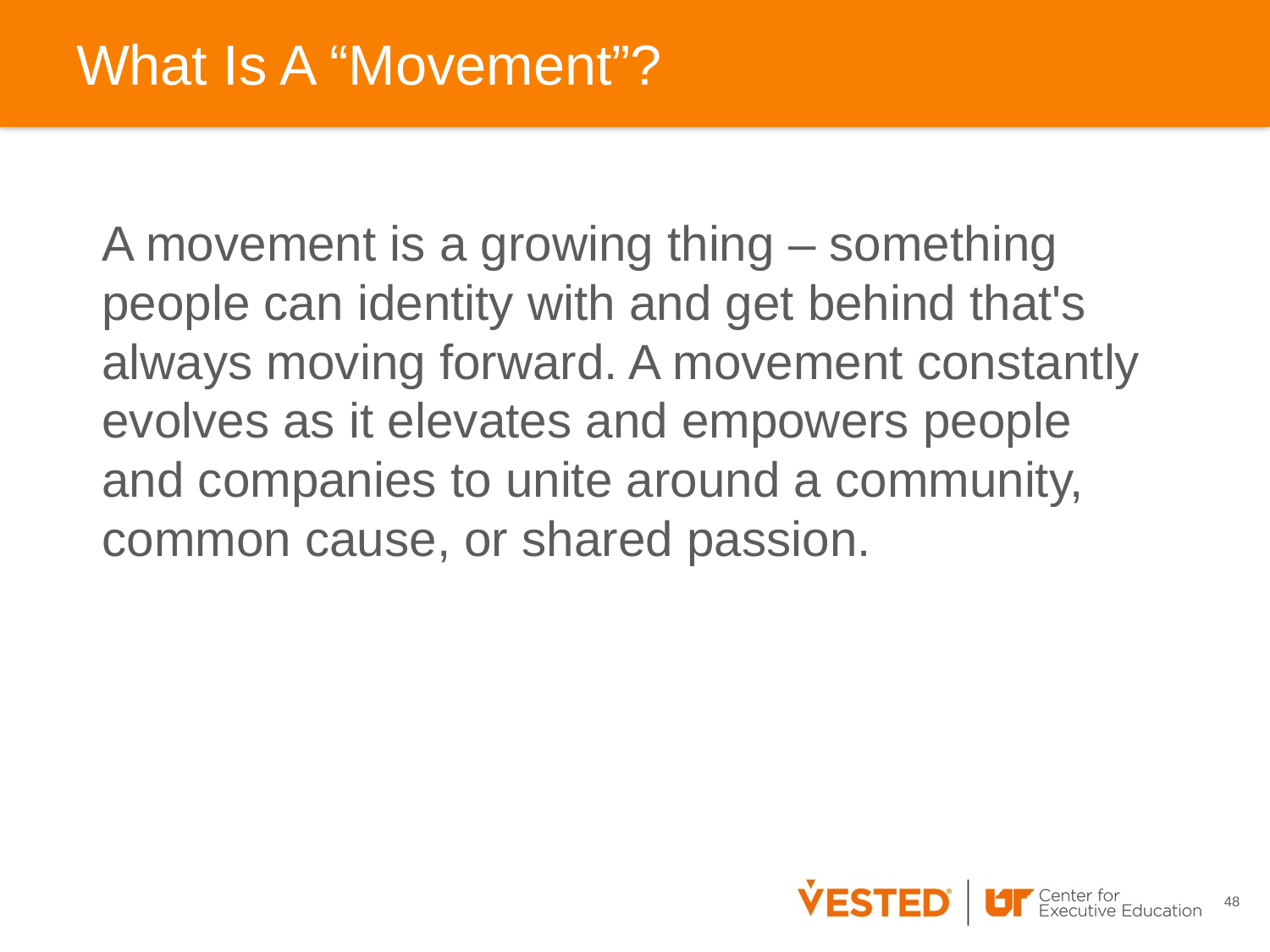

# What Is A “Movement”?
A movement is a growing thing – something people can identity with and get behind that's always moving forward. A movement constantly evolves as it elevates and empowers people and companies to unite around a community, common cause, or shared passion.
48